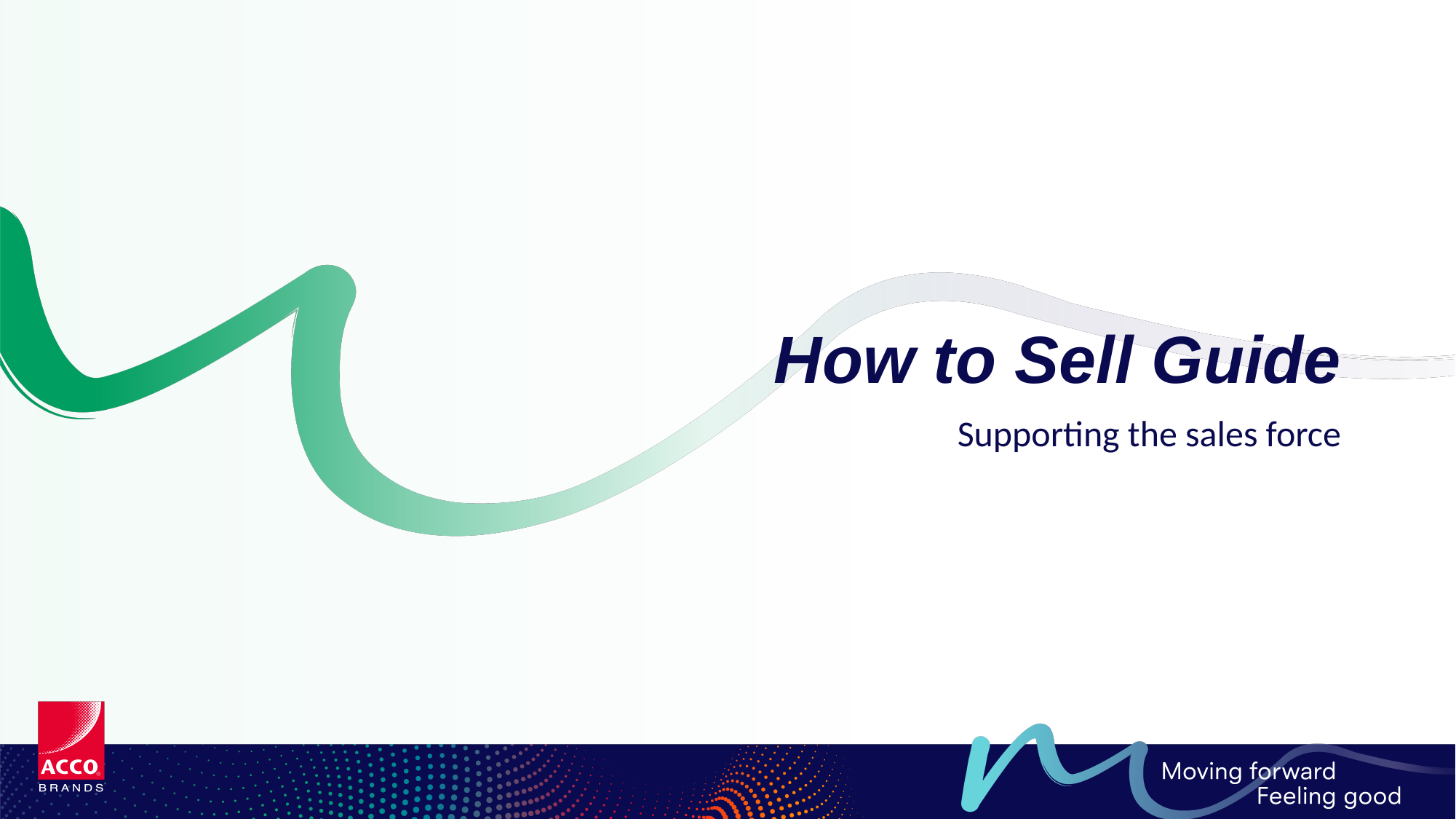

# How to Sell Guide
Supporting the sales force